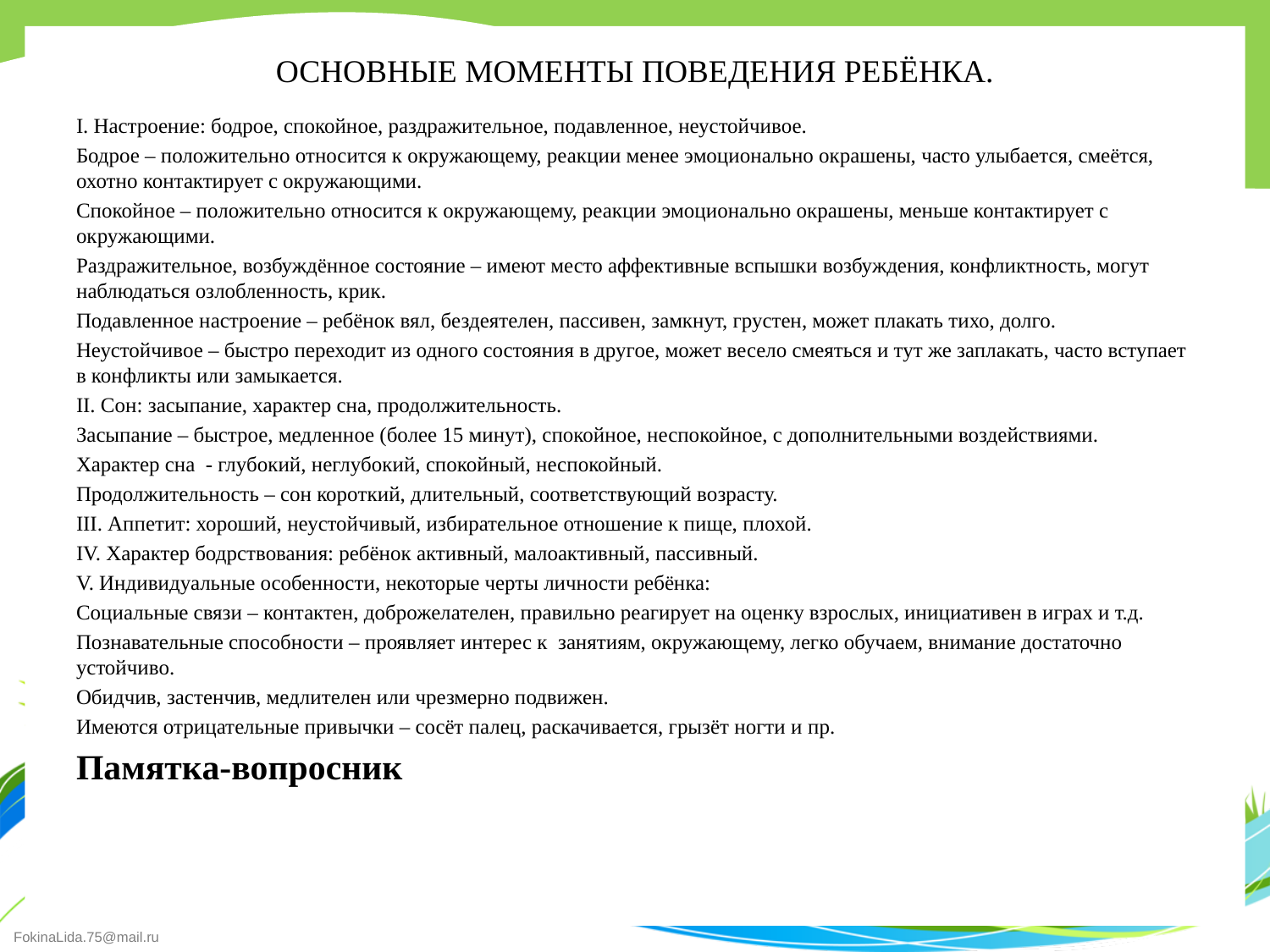

# ОСНОВНЫЕ МОМЕНТЫ ПОВЕДЕНИЯ РЕБЁНКА.
I. Настроение: бодрое, спокойное, раздражительное, подавленное, неустойчивое.
Бодрое – положительно относится к окружающему, реакции менее эмоционально окрашены, часто улыбается, смеётся, охотно контактирует с окружающими.
Спокойное – положительно относится к окружающему, реакции эмоционально окрашены, меньше контактирует с окружающими.
Раздражительное, возбуждённое состояние – имеют место аффективные вспышки возбуждения, конфликтность, могут наблюдаться озлобленность, крик.
Подавленное настроение – ребёнок вял, бездеятелен, пассивен, замкнут, грустен, может плакать тихо, долго.
Неустойчивое – быстро переходит из одного состояния в другое, может весело смеяться и тут же заплакать, часто вступает в конфликты или замыкается.
II. Сон: засыпание, характер сна, продолжительность.
Засыпание – быстрое, медленное (более 15 минут), спокойное, неспокойное, с дополнительными воздействиями.
Характер сна  - глубокий, неглубокий, спокойный, неспокойный.
Продолжительность – сон короткий, длительный, соответствующий возрасту.
III. Аппетит: хороший, неустойчивый, избирательное отношение к пище, плохой.
IV. Характер бодрствования: ребёнок активный, малоактивный, пассивный.
V. Индивидуальные особенности, некоторые черты личности ребёнка:
Социальные связи – контактен, доброжелателен, правильно реагирует на оценку взрослых, инициативен в играх и т.д.
Познавательные способности – проявляет интерес к  занятиям, окружающему, легко обучаем, внимание достаточно устойчиво.
Обидчив, застенчив, медлителен или чрезмерно подвижен.
Имеются отрицательные привычки – сосёт палец, раскачивается, грызёт ногти и пр.
Памятка-вопросник